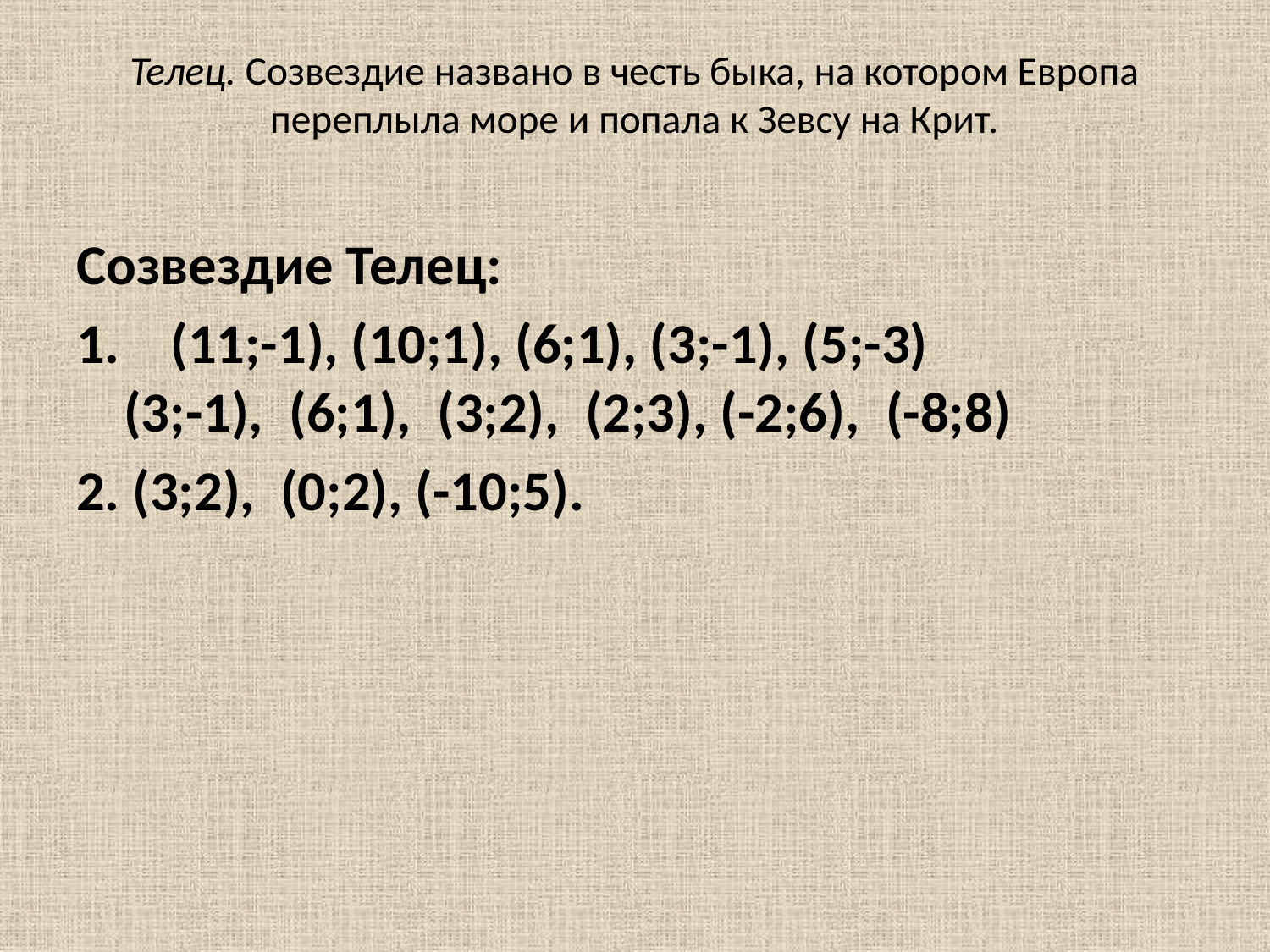

# Телец. Созвездие названо в честь быка, на котором Европа переплыла море и попала к Зевсу на Крит.
Созвездие Телец:
1.    (11;-1), (10;1), (6;1), (3;-1), (5;-3)
(3;-1),  (6;1),  (3;2),  (2;3), (-2;6),  (-8;8)
2. (3;2),  (0;2), (-10;5).